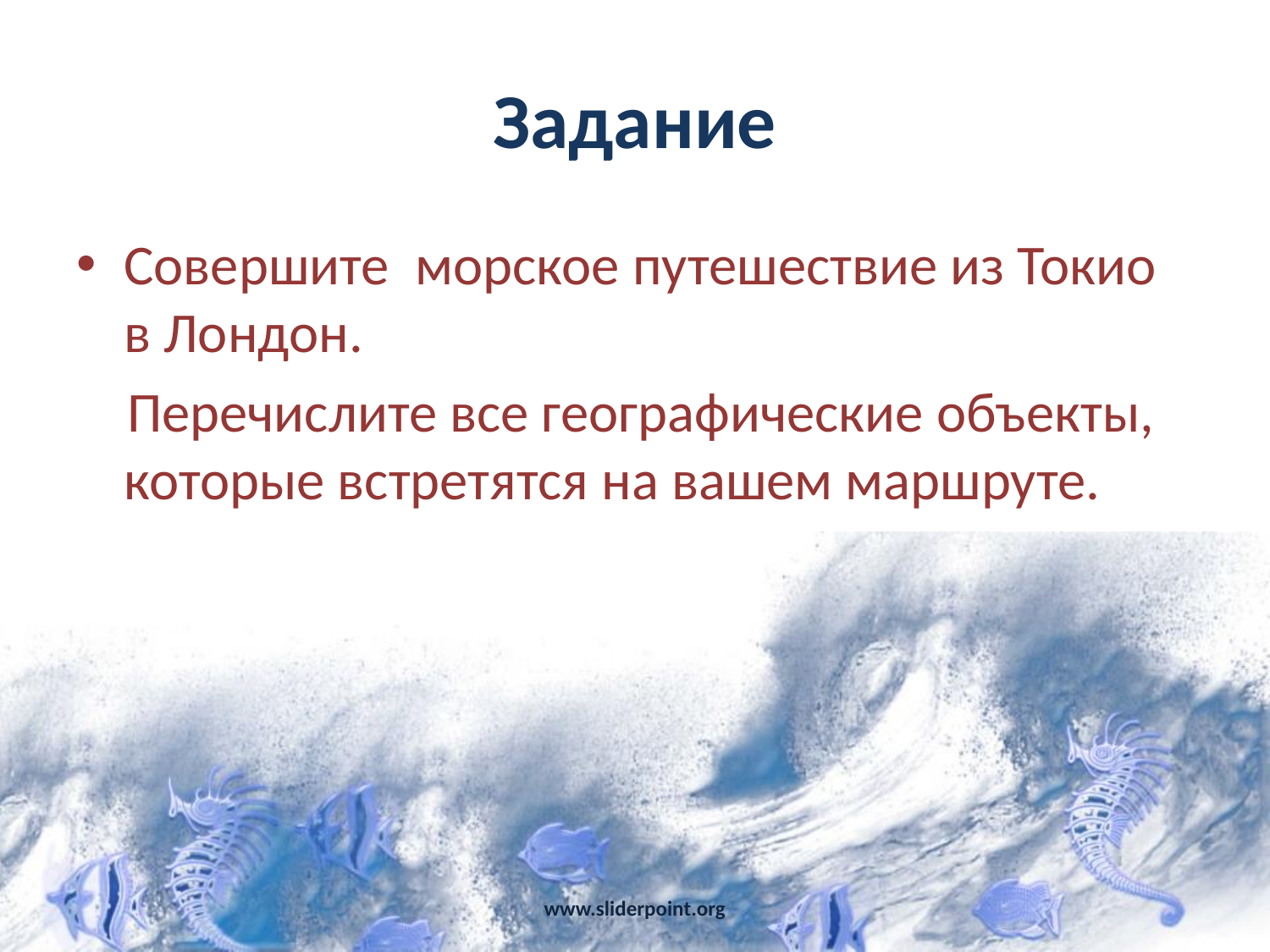

# Задание
Совершите  морское путешествие из Токио в Лондон.
    Перечислите все географические объекты, которые встретятся на вашем маршруте.
www.sliderpoint.org